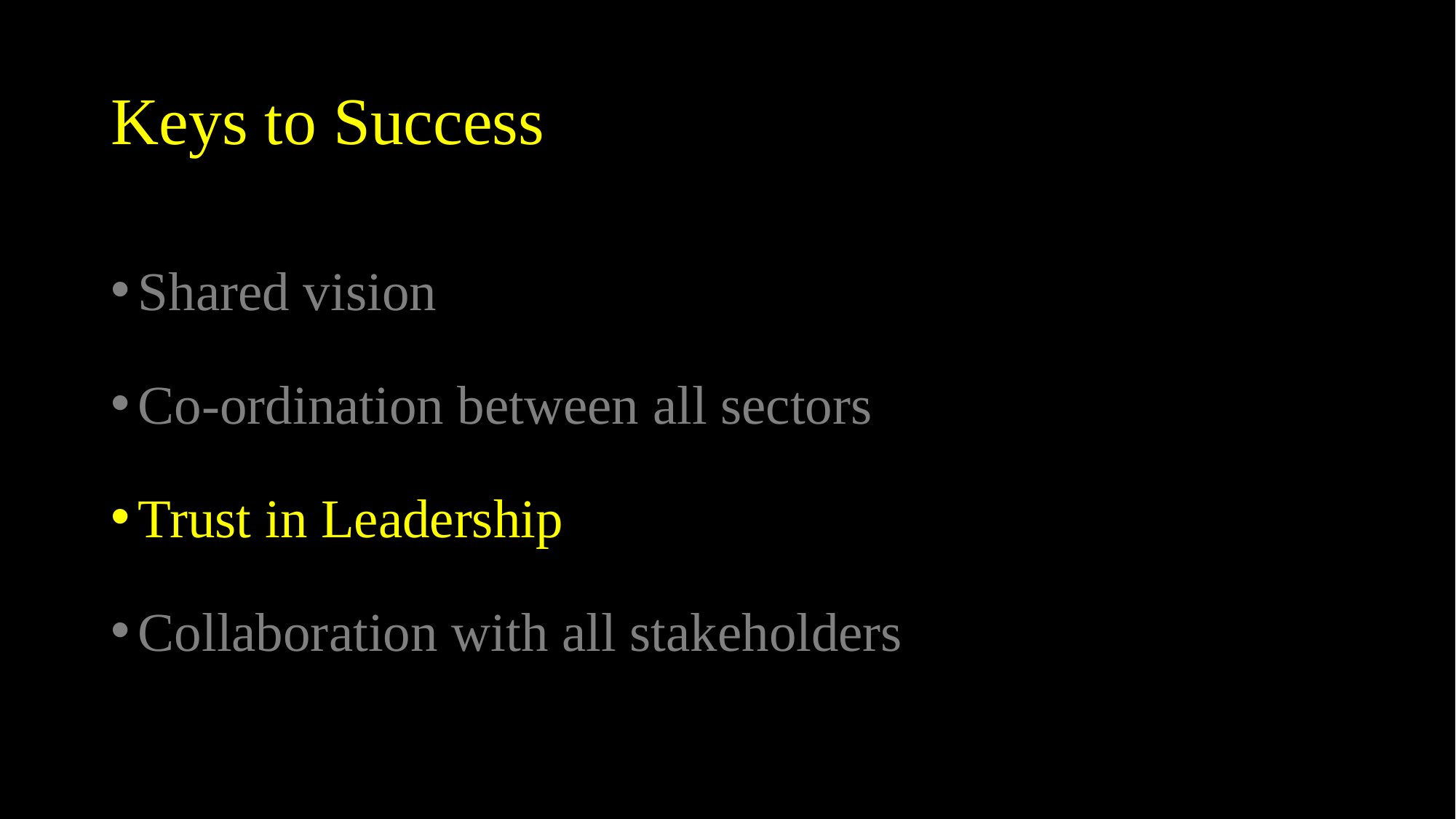

# Keys to Success
Shared vision
Co-ordination between all sectors
Trust in Leadership
Collaboration with all stakeholders